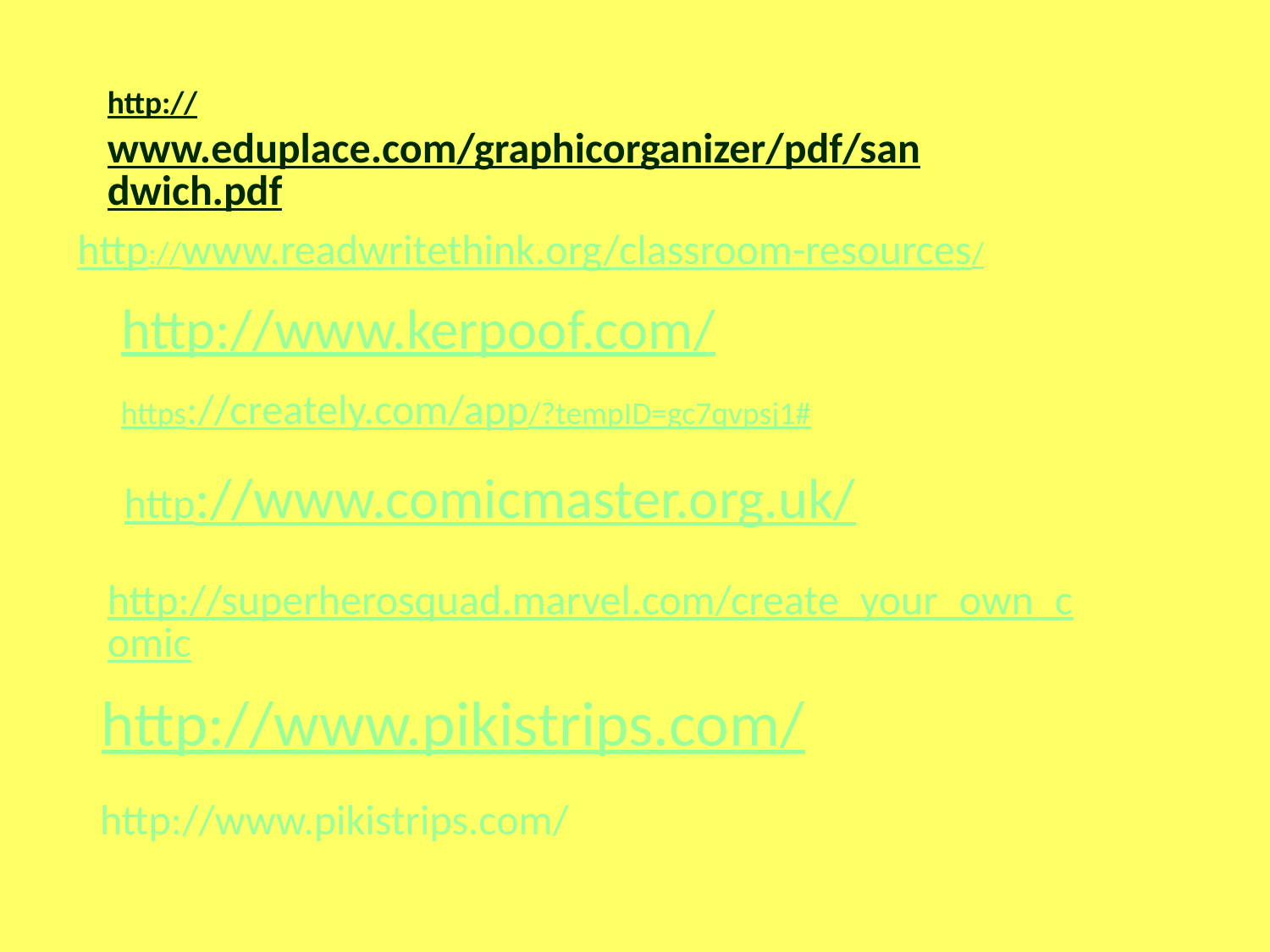

http://www.eduplace.com/graphicorganizer/pdf/sandwich.pdf

http://www.readwritethink.org/classroom-resources/

http://www.kerpoof.com/

https://creately.com/app/?tempID=gc7qvpsj1#

http://www.comicmaster.org.uk/

http://superherosquad.marvel.com/create_your_own_comic

http://www.pikistrips.com/
http://www.pikistrips.com/